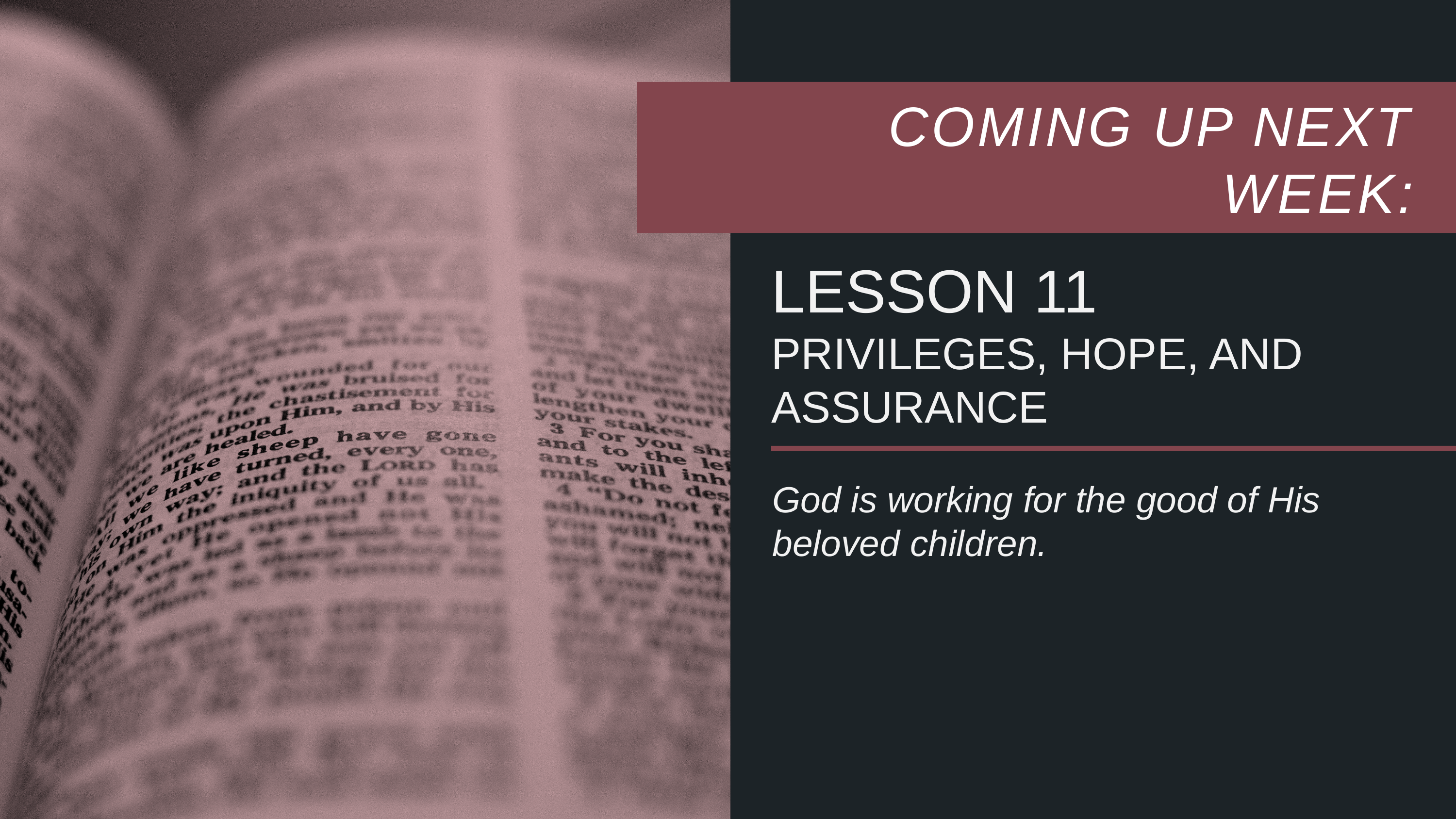

LESSON 11
PRIVILEGES, HOPE, AND ASSURANCE
God is working for the good of His beloved children.